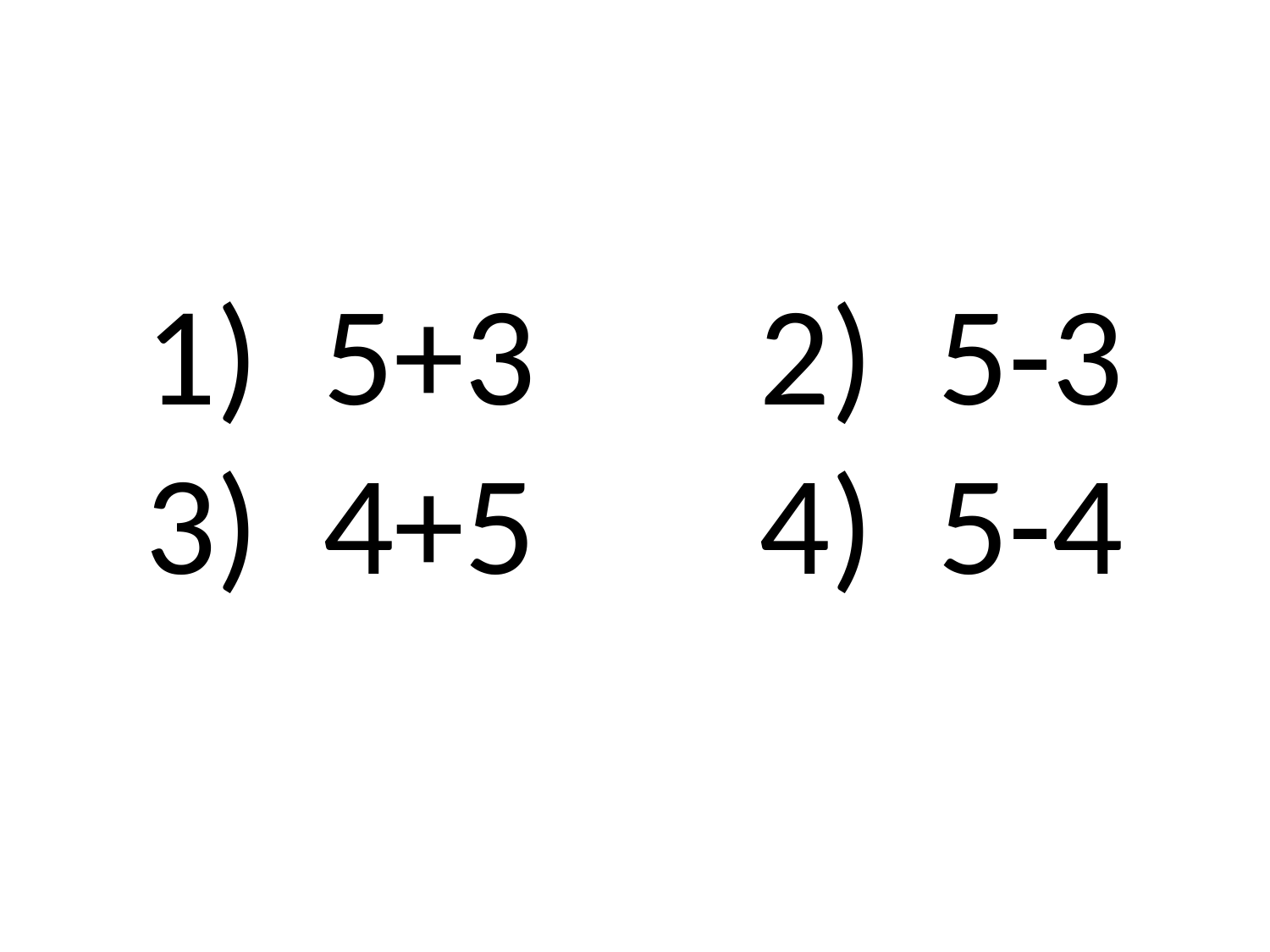

# 1)  5+3       2)  5-3 3)  4+5       4)  5-4